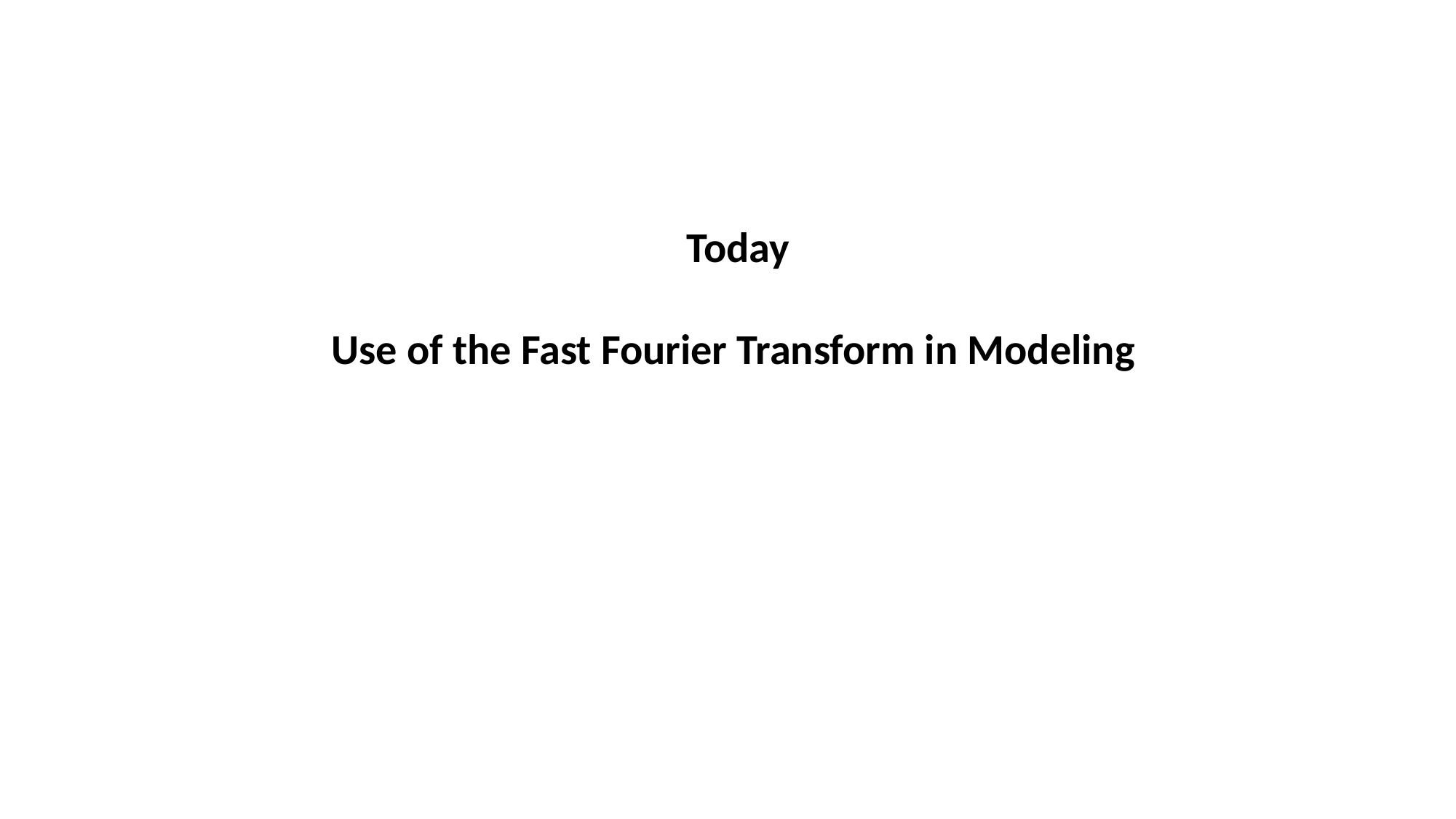

Today

Use of the Fast Fourier Transform in Modeling